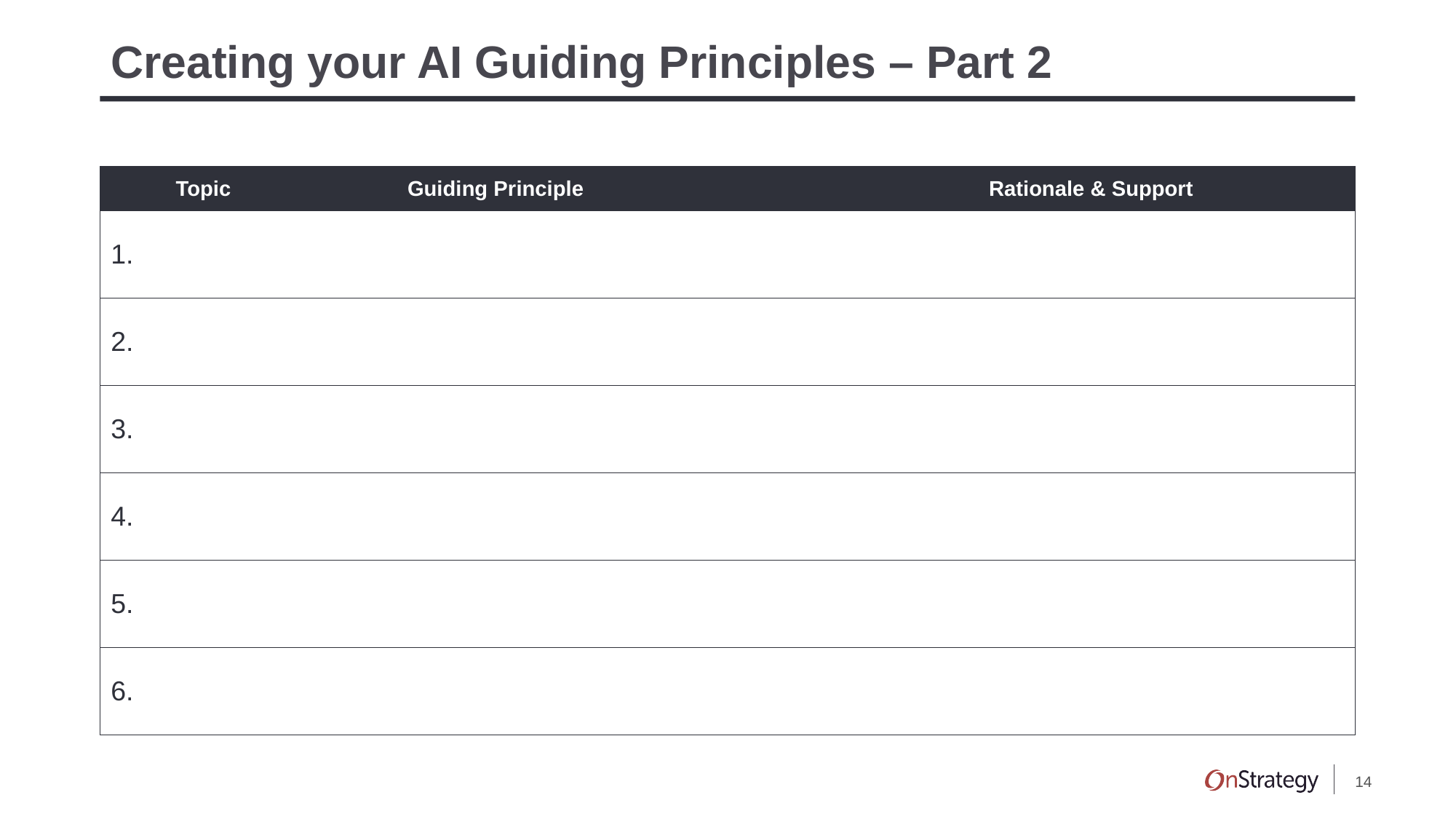

# Creating your AI Guiding Principles – Part 2
|  | Topic | Guiding Principle | Rationale & Support |
| --- | --- | --- | --- |
| 1. |  |  |  |
| 2. |  |  |  |
| 3. |  |  |  |
| 4. |  |  |  |
| 5. |  |  |  |
| 6. |  |  |  |
14